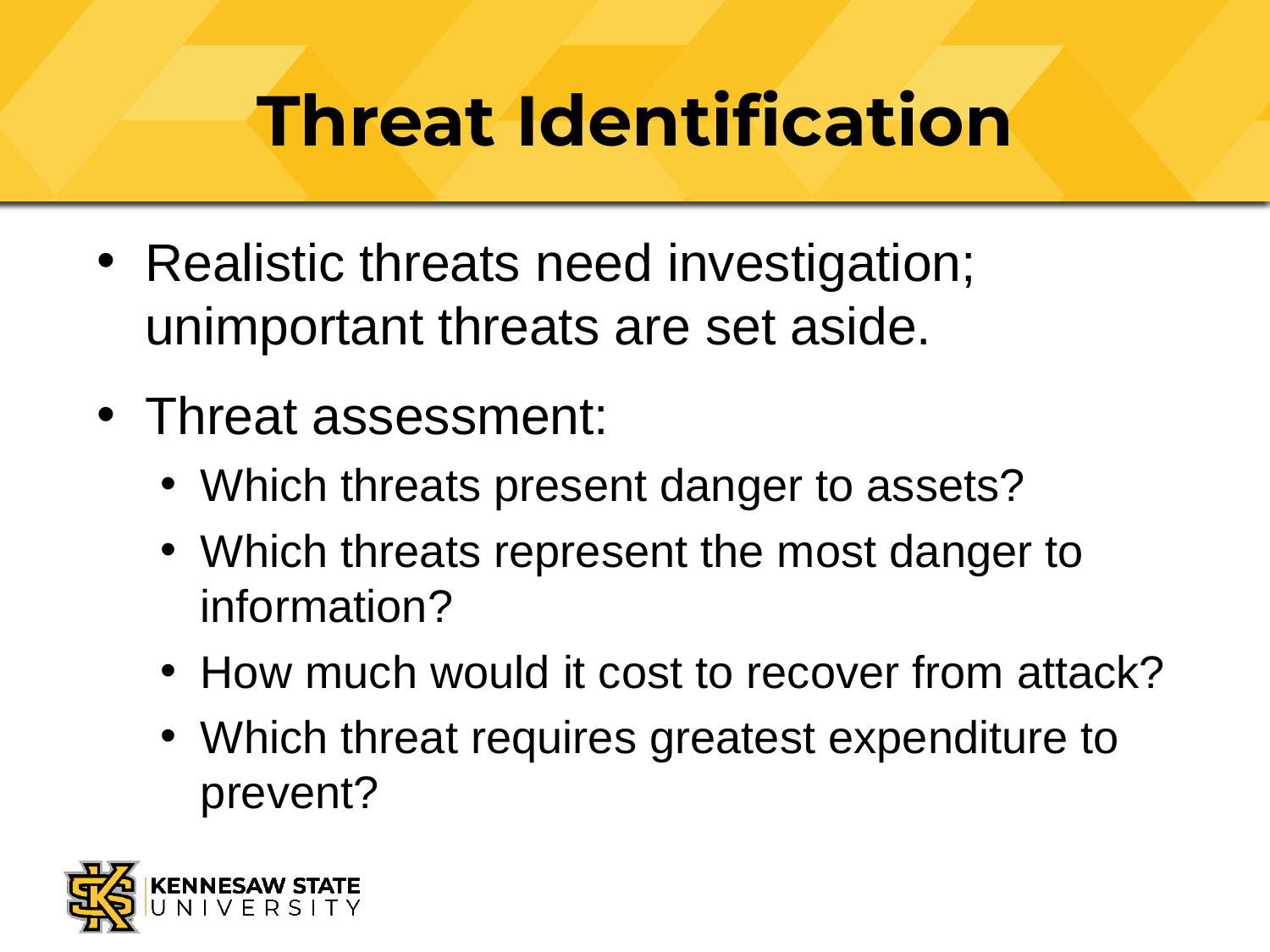

# Threat Identification
Realistic threats need investigation; unimportant threats are set aside.
Threat assessment:
Which threats present danger to assets?
Which threats represent the most danger to information?
How much would it cost to recover from attack?
Which threat requires greatest expenditure to prevent?